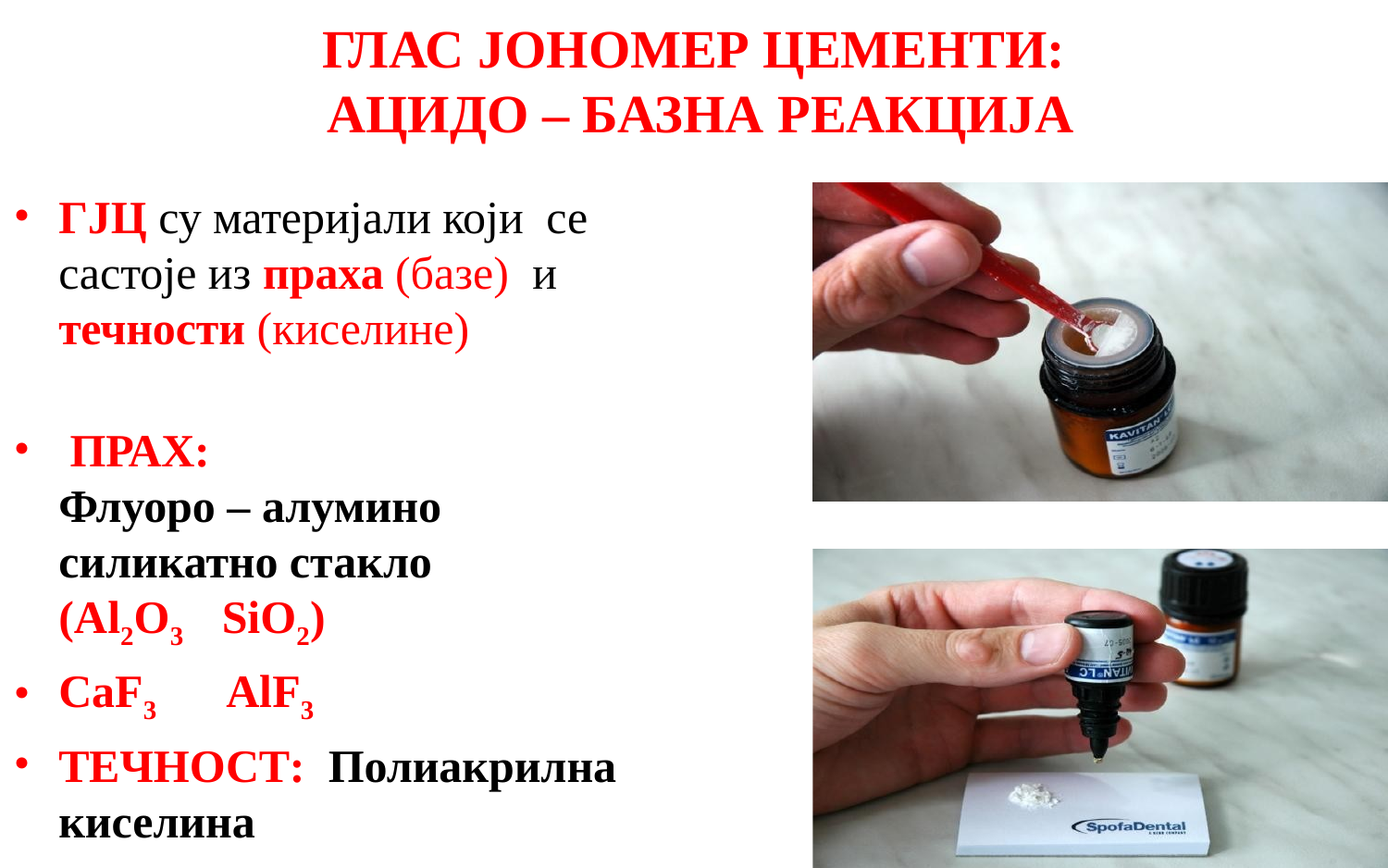

# ГЛАС ЈОНОМЕР ЦЕМЕНТИ: АЦИДО – БАЗНА РЕАКЦИЈА

ГЈЦ су материјали који  се састоје из праха (базе)  и течности (киселине)

ПРАХ:
Флуоро – алумино
силикатно стакло
(Al2O3     SiO2)
CaF3	AlF3
TEЧНОСТ:  Полиакрилна киселина